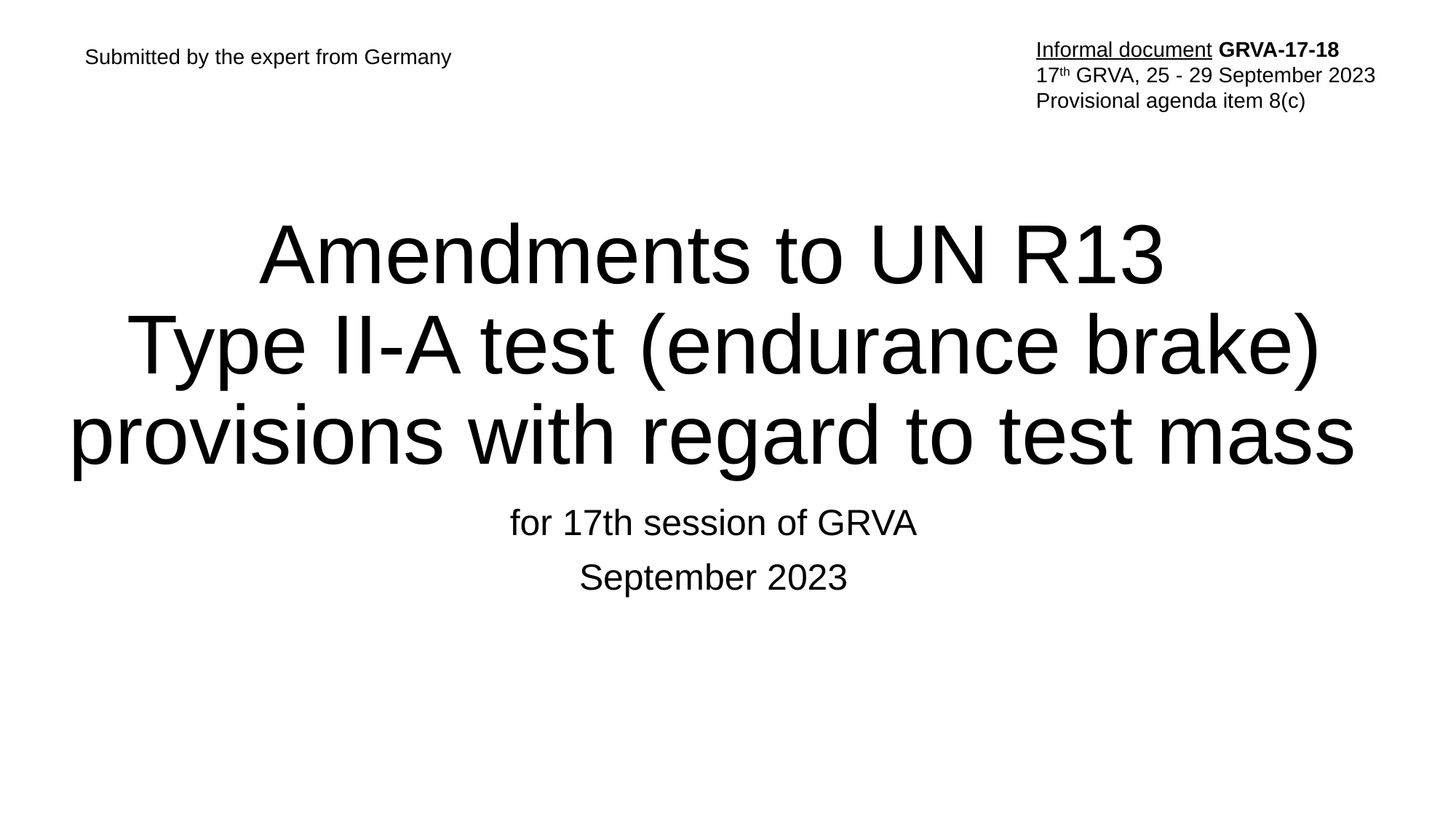

Informal document GRVA-17-18
17th GRVA, 25 - 29 September 2023
Provisional agenda item 8(c)
Submitted by the expert from Germany
# Amendments to UN R13 Type II-A test (endurance brake) provisions with regard to test mass
for 17th session of GRVA
September 2023